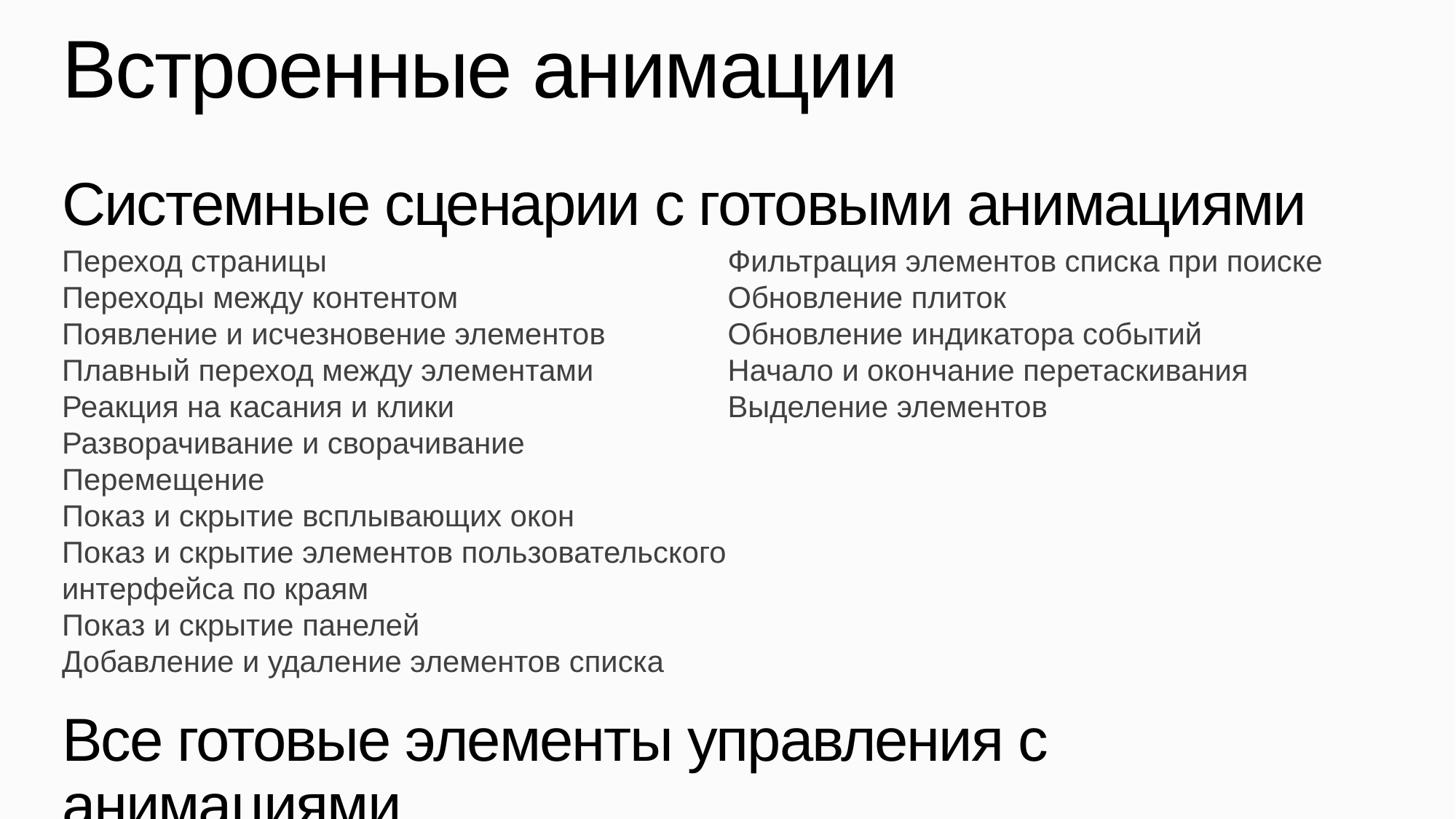

# Встроенные анимации
Системные сценарии с готовыми анимациями

Все готовые элементы управления с анимациями
Переход страницы
Переходы между контентом
Появление и исчезновение элементов
Плавный переход между элементами
Реакция на касания и клики
Разворачивание и сворачивание
Перемещение
Показ и скрытие всплывающих окон
Показ и скрытие элементов пользовательского интерфейса по краям
Показ и скрытие панелей
Добавление и удаление элементов списка
Фильтрация элементов списка при поиске
Обновление плиток
Обновление индикатора событий
Начало и окончание перетаскивания
Выделение элементов